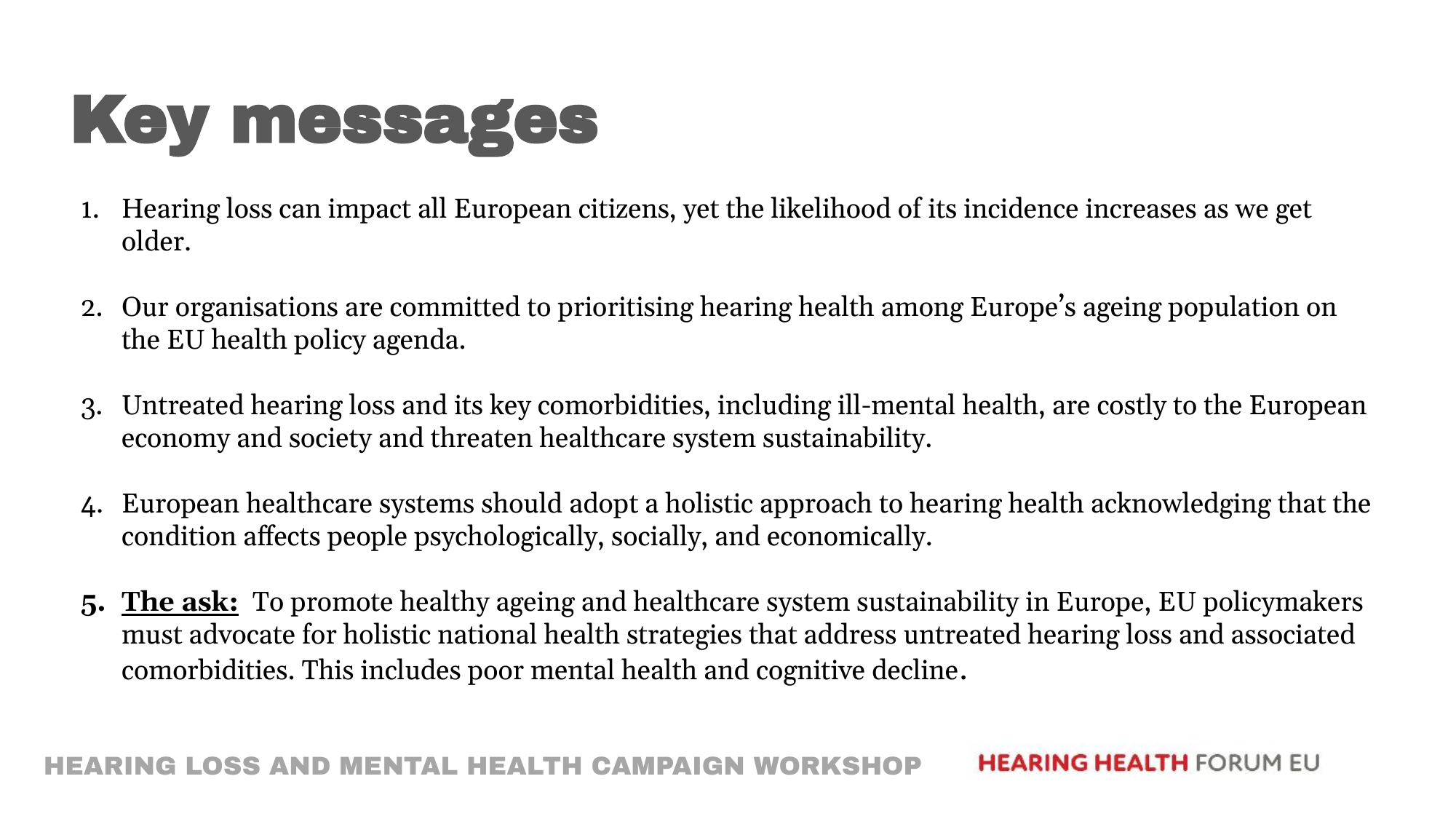

# Key messages
Hearing loss can impact all European citizens, yet the likelihood of its incidence increases as we get older.

Our organisations are committed to prioritising hearing health among Europe’s ageing population on the EU health policy agenda.

Untreated hearing loss and its key comorbidities, including ill-mental health, are costly to the European economy and society and threaten healthcare system sustainability.

European healthcare systems should adopt a holistic approach to hearing health acknowledging that the condition affects people psychologically, socially, and economically.

The ask:  To promote healthy ageing and healthcare system sustainability in Europe, EU policymakers must advocate for holistic national health strategies that address untreated hearing loss and associated comorbidities. This includes poor mental health and cognitive decline.